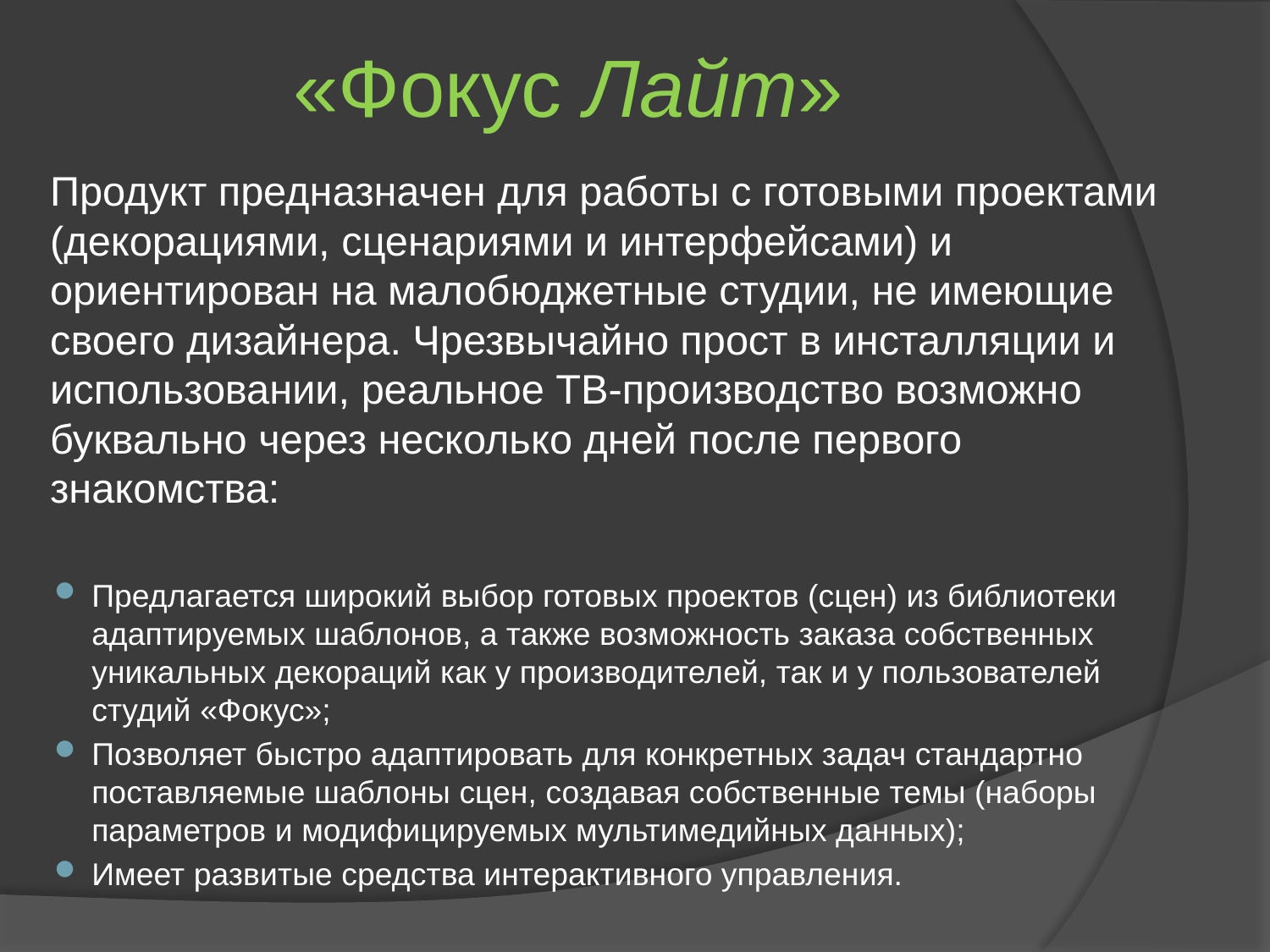

# «Фокус Лайт»
Продукт предназначен для работы с готовыми проектами (декорациями, сценариями и интерфейсами) и ориентирован на малобюджетные студии, не имеющие своего дизайнера. Чрезвычайно прост в инсталляции и использовании, реальное ТВ-производство возможно буквально через несколько дней после первого знакомства:

Предлагается широкий выбор готовых проектов (сцен) из библиотеки адаптируемых шаблонов, а также возможность заказа собственных уникальных декораций как у производителей, так и у пользователей студий «Фокус»;
Позволяет быстро адаптировать для конкретных задач стандартно поставляемые шаблоны сцен, создавая собственные темы (наборы параметров и модифицируемых мультимедийных данных);
Имеет развитые средства интерактивного управления.